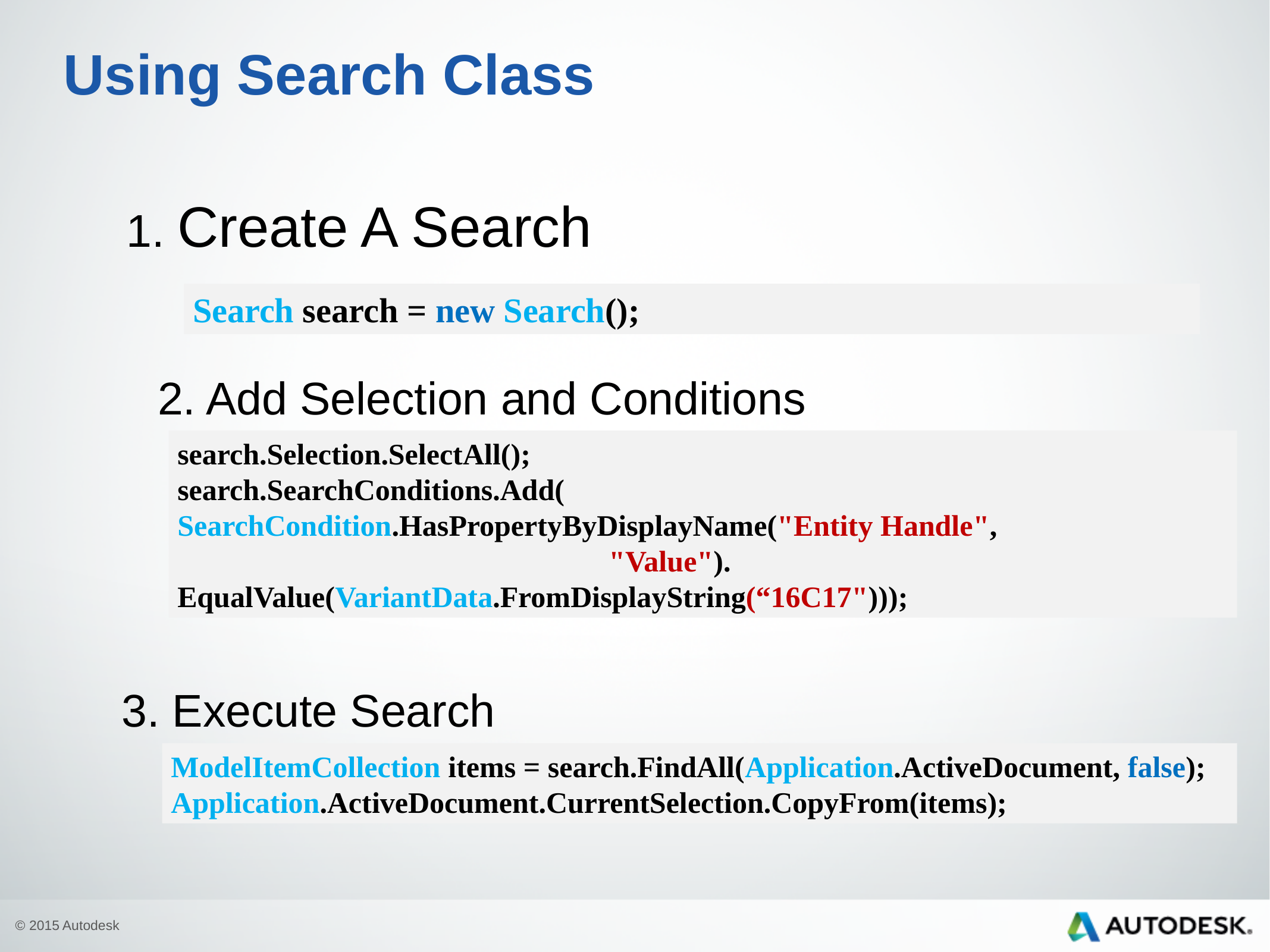

# Using Search Class
1. Create A Search
Search search = new Search();
2. Add Selection and Conditions
search.Selection.SelectAll();
search.SearchConditions.Add(
SearchCondition.HasPropertyByDisplayName("Entity Handle",
	        		                      "Value").			    		EqualValue(VariantData.FromDisplayString(“16C17")));
3. Execute Search
ModelItemCollection items = search.FindAll(Application.ActiveDocument, false);
Application.ActiveDocument.CurrentSelection.CopyFrom(items);